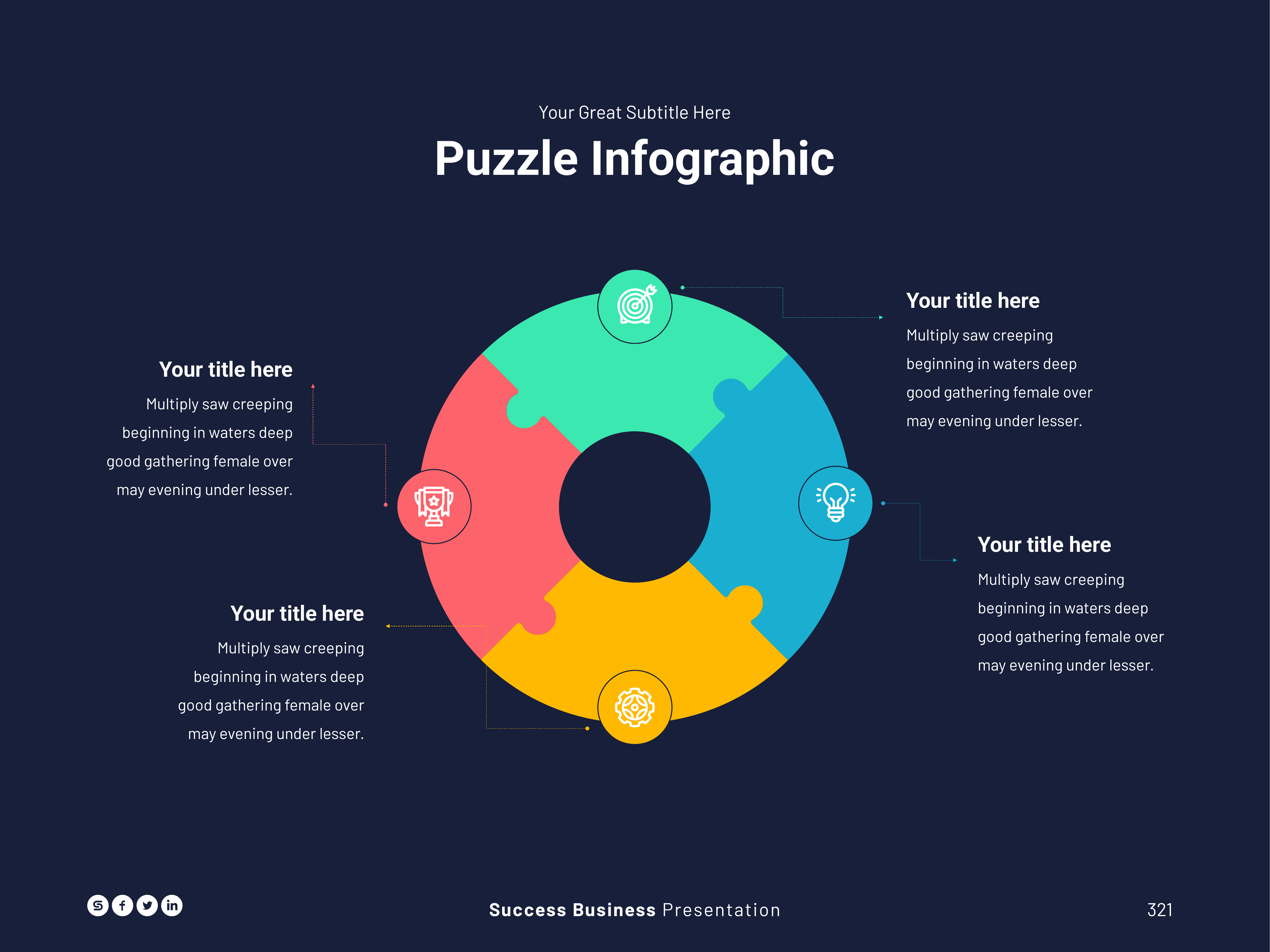

Your Great Subtitle Here
Puzzle Infographic

Your title here
Multiply saw creeping beginning in waters deep good gathering female over may evening under lesser.
Your title here
Multiply saw creeping beginning in waters deep good gathering female over may evening under lesser.

Your title here
Multiply saw creeping beginning in waters deep good gathering female over may evening under lesser.

Your title here
Multiply saw creeping beginning in waters deep good gathering female over may evening under lesser.